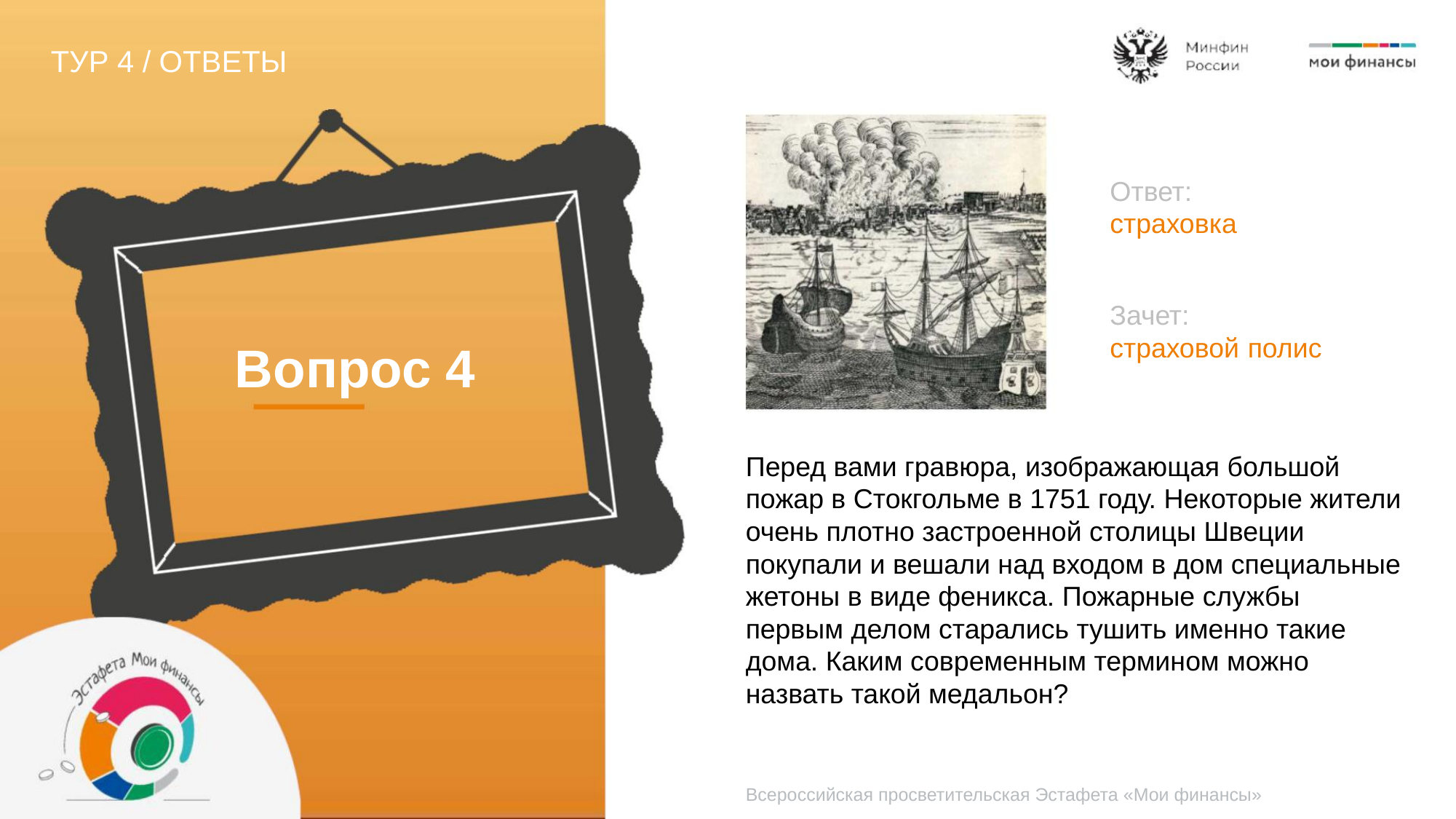

ТУР 4 / ОТВЕТЫ
Ответ:
страховка
Зачет:
страховой полис
Вопрос 4
Перед вами гравюра, изображающая большой
пожар в Стокгольме в 1751 году. Некоторые жители
очень плотно застроенной столицы Швеции
покупали и вешали над входом в дом специальные
жетоны в виде феникса. Пожарные службы
первым делом старались тушить именно такие
дома. Каким современным термином можно
назвать такой медальон?
Всероссийская просветительская Эстафета «Мои финансы»